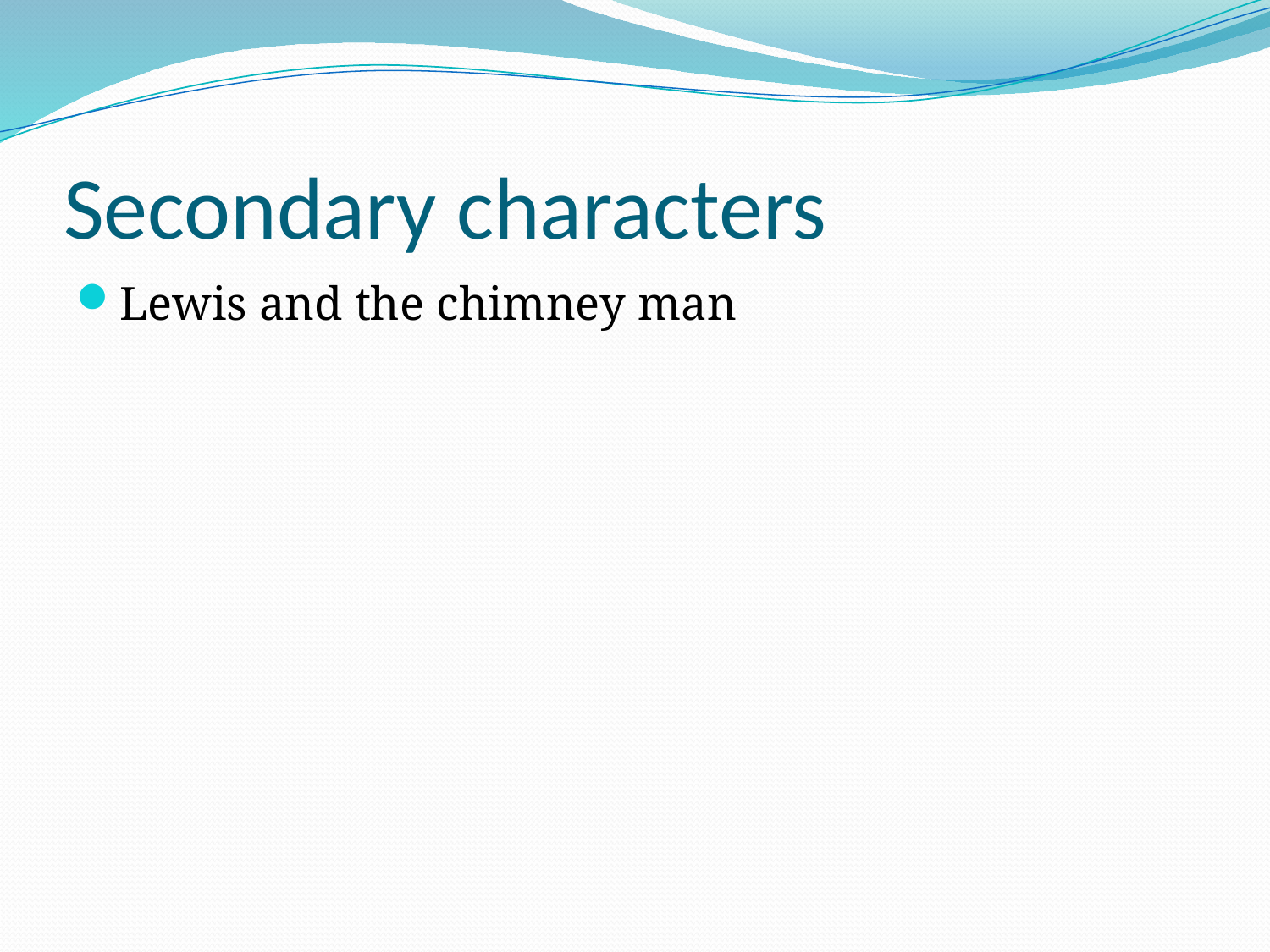

# Secondary characters
Lewis and the chimney man